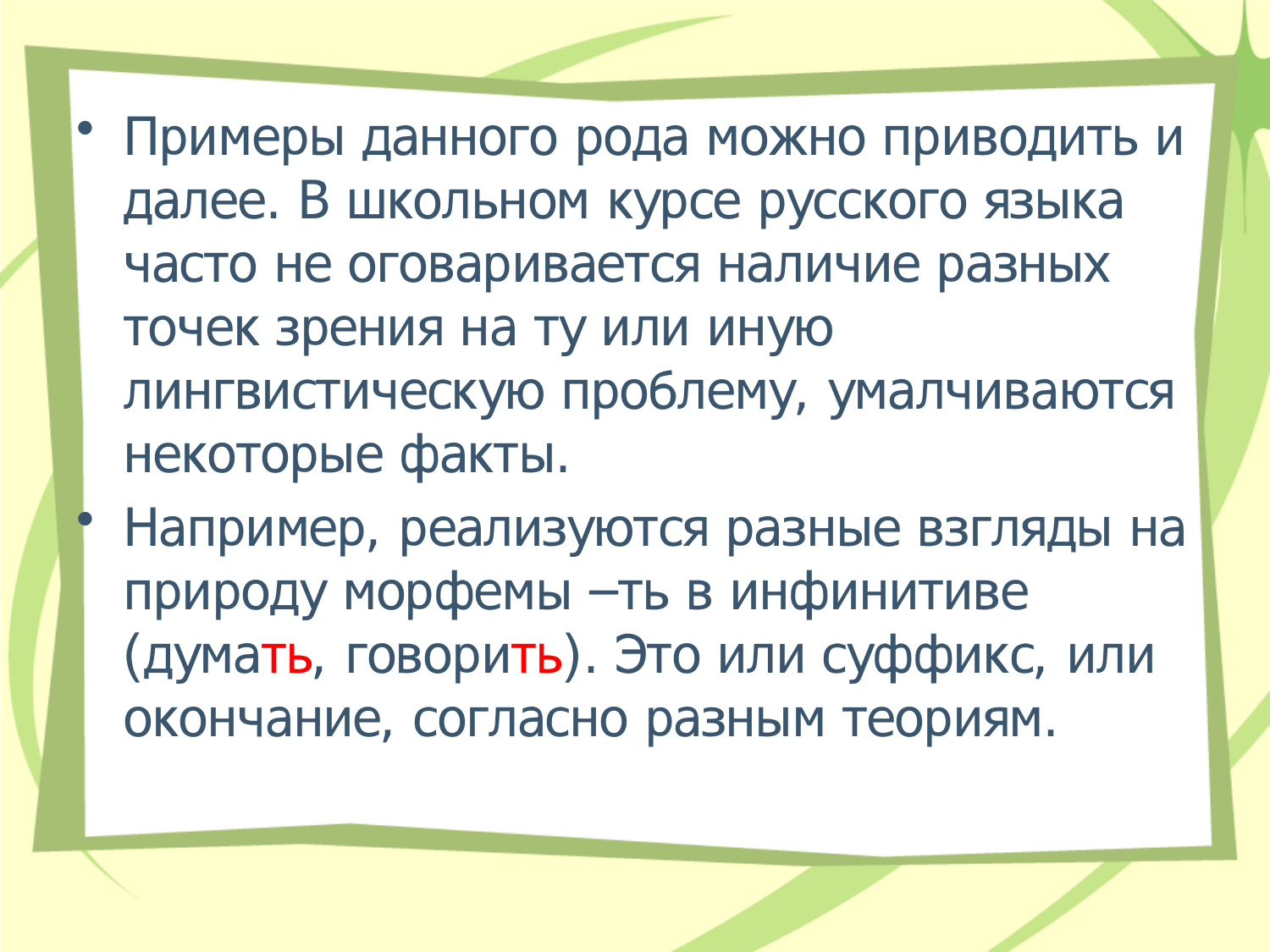

Примеры данного рода можно приводить и далее. В школьном курсе русского языка часто не оговаривается наличие разных точек зрения на ту или иную лингвистическую проблему, умалчиваются некоторые факты.
Например, реализуются разные взгляды на природу морфемы –ть в инфинитиве (думать, говорить). Это или суффикс, или окончание, согласно разным теориям.